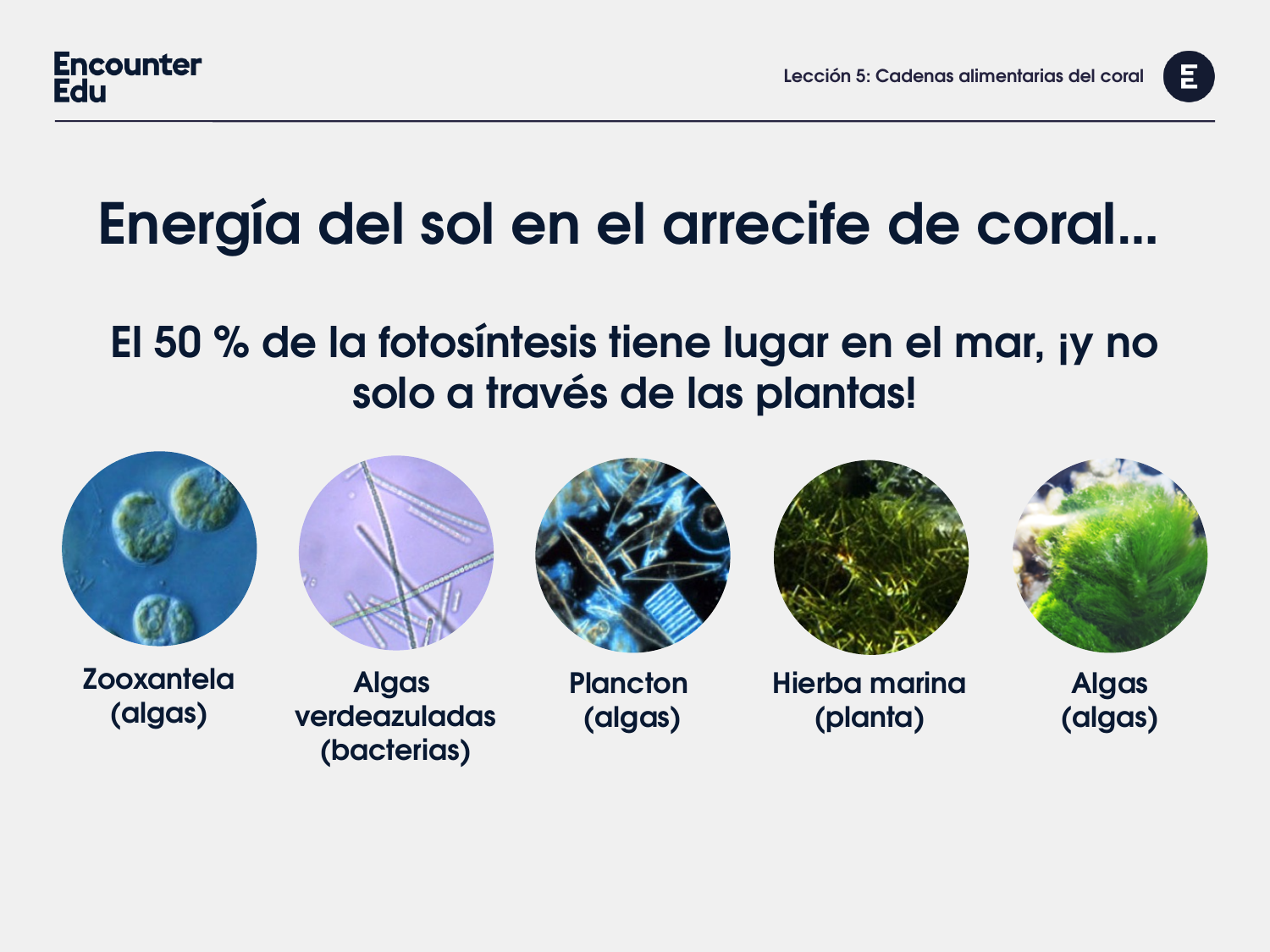

# Lección 5: Cadenas alimentarias del coral
Energía del sol en el arrecife de coral…
El 50 % de la fotosíntesis tiene lugar en el mar, ¡y no solo a través de las plantas!

Zooxantela
(algas)
Algas
verdeazuladas (bacterias)
Plancton
(algas)
Hierba marina
(planta)

Algas
(algas)